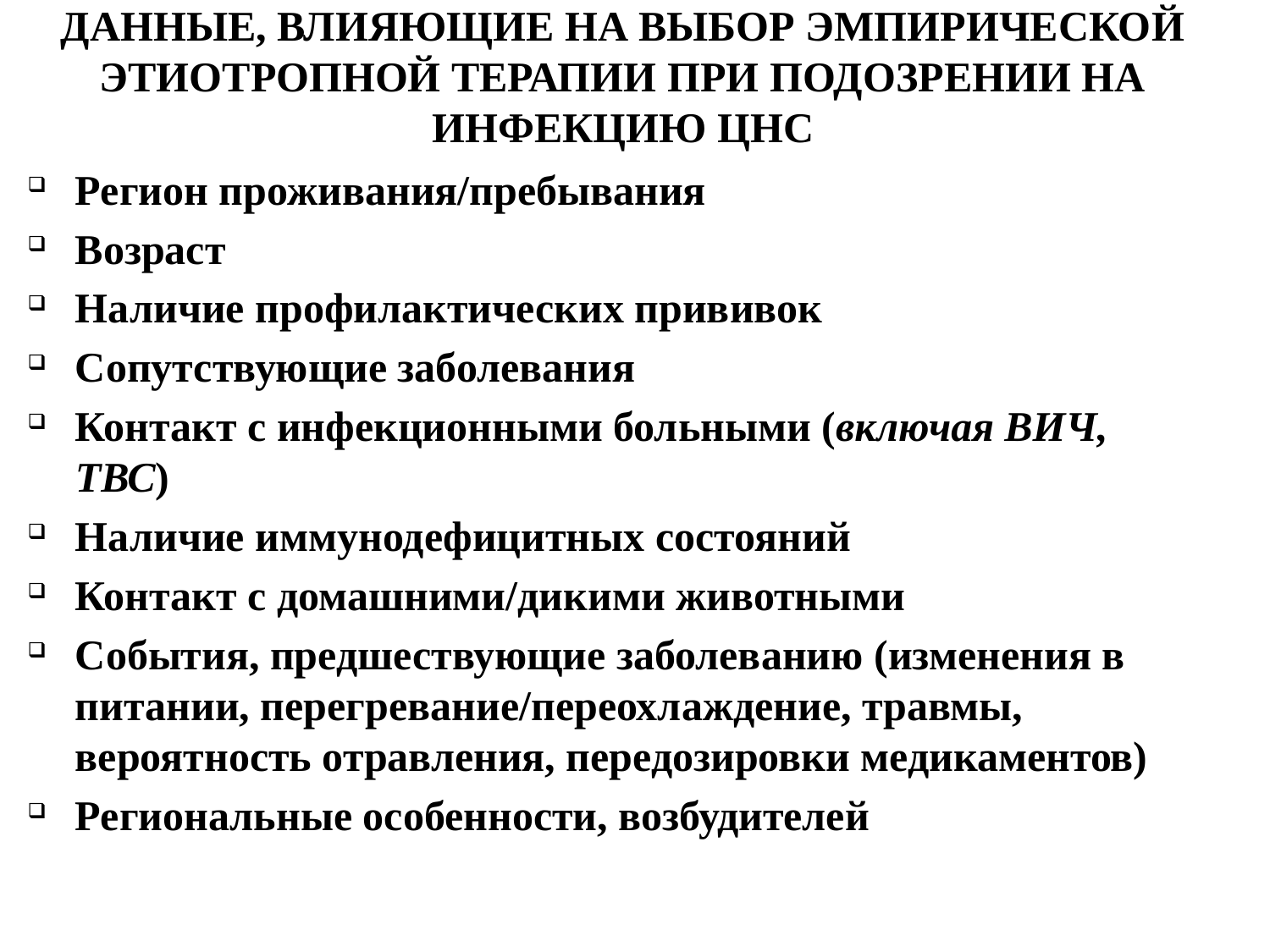

# ДАННЫЕ, ВЛИЯЮЩИЕ НА ВЫБОР ЭМПИРИЧЕСКОЙ ЭТИОТРОПНОЙ ТЕРАПИИ ПРИ ПОДОЗРЕНИИ НА ИНФЕКЦИЮ ЦНС
Регион проживания/пребывания
Возраст
Наличие профилактических прививок
Сопутствующие заболевания
Контакт с инфекционными больными (включая ВИЧ, ТВС)
Наличие иммунодефицитных состояний
Контакт с домашними/дикими животными
События, предшествующие заболеванию (изменения в питании, перегревание/переохлаждение, травмы, вероятность отравления, передозировки медикаментов)
Региональные особенности, возбудителей